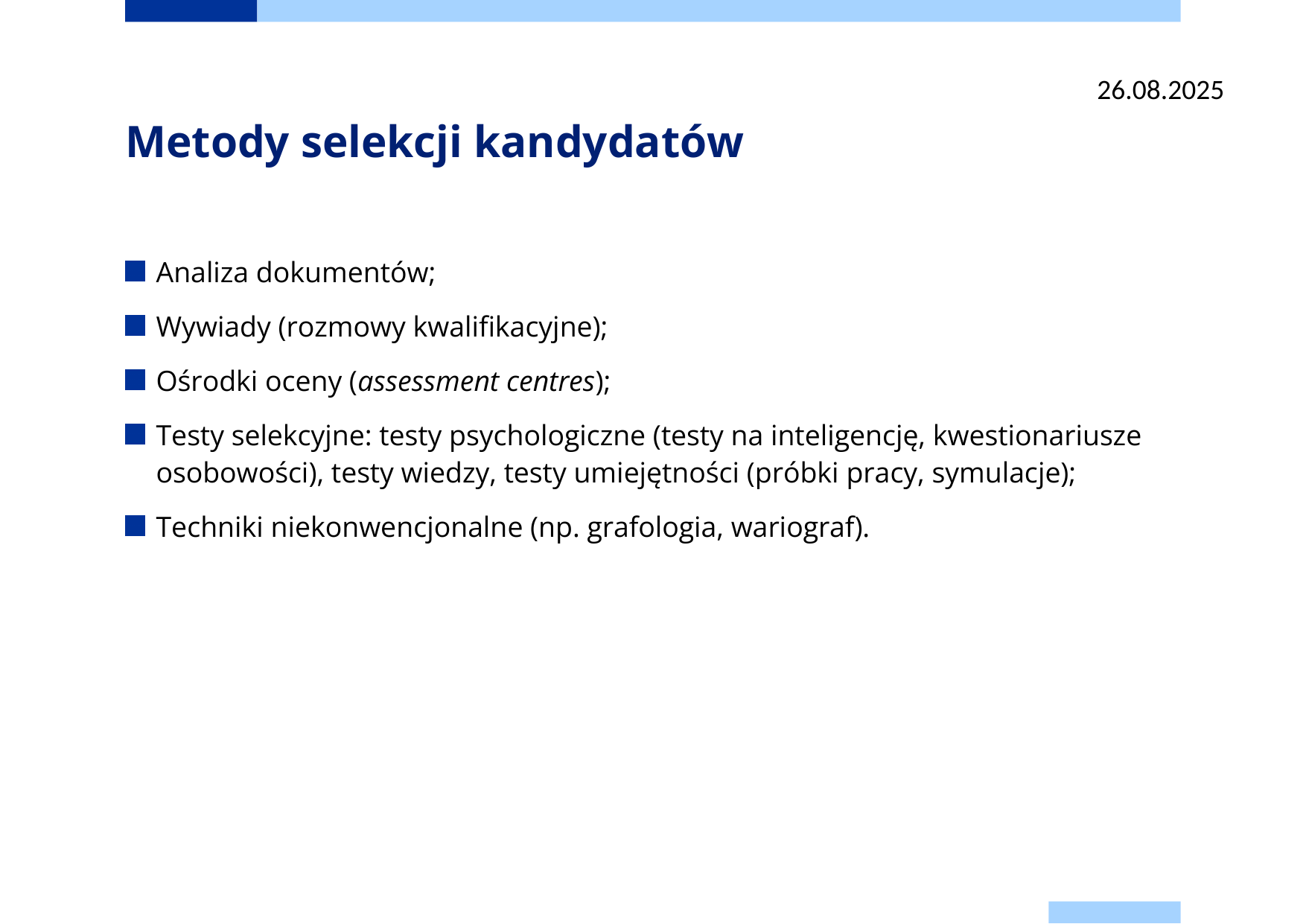

26.08.2025
# Metody selekcji kandydatów
Analiza dokumentów;
Wywiady (rozmowy kwalifikacyjne);
Ośrodki oceny (assessment centres);
Testy selekcyjne: testy psychologiczne (testy na inteligencję, kwestionariusze osobowości), testy wiedzy, testy umiejętności (próbki pracy, symulacje);
Techniki niekonwencjonalne (np. grafologia, wariograf).